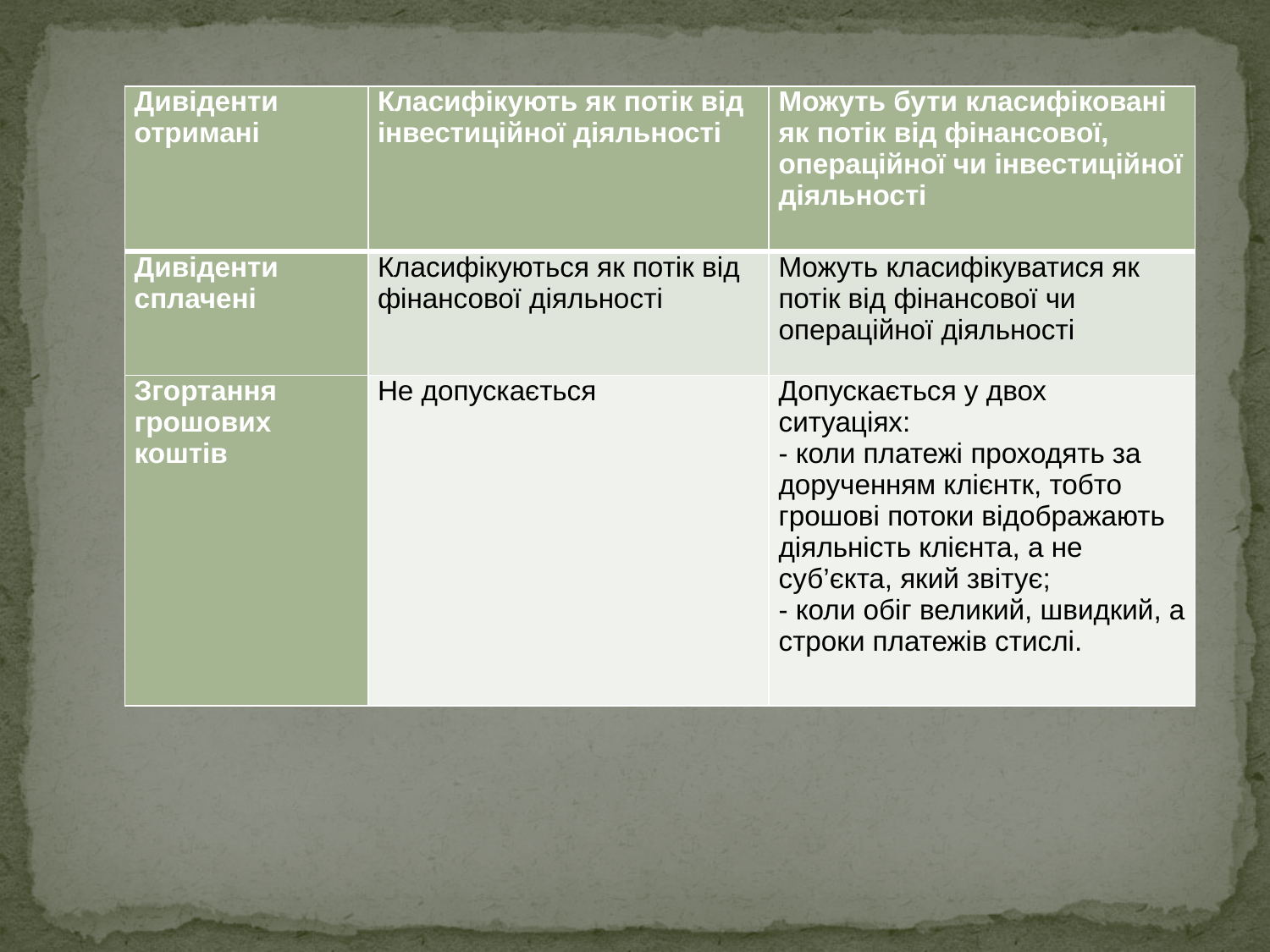

| Дивіденти отримані | Класифікують як потік від інвестиційної діяльності | Можуть бути класифіковані як потік від фінансової, операційної чи інвестиційної діяльності |
| --- | --- | --- |
| Дивіденти сплачені | Класифікуються як потік від фінансової діяльності | Можуть класифікуватися як потік від фінансової чи операційної діяльності |
| Згортання грошових коштів | Не допускається | Допускається у двох ситуаціях: - коли платежі проходять за дорученням клієнтк, тобто грошові потоки відображають діяльність клієнта, а не суб’єкта, який звітує; - коли обіг великий, швидкий, а строки платежів стислі. |